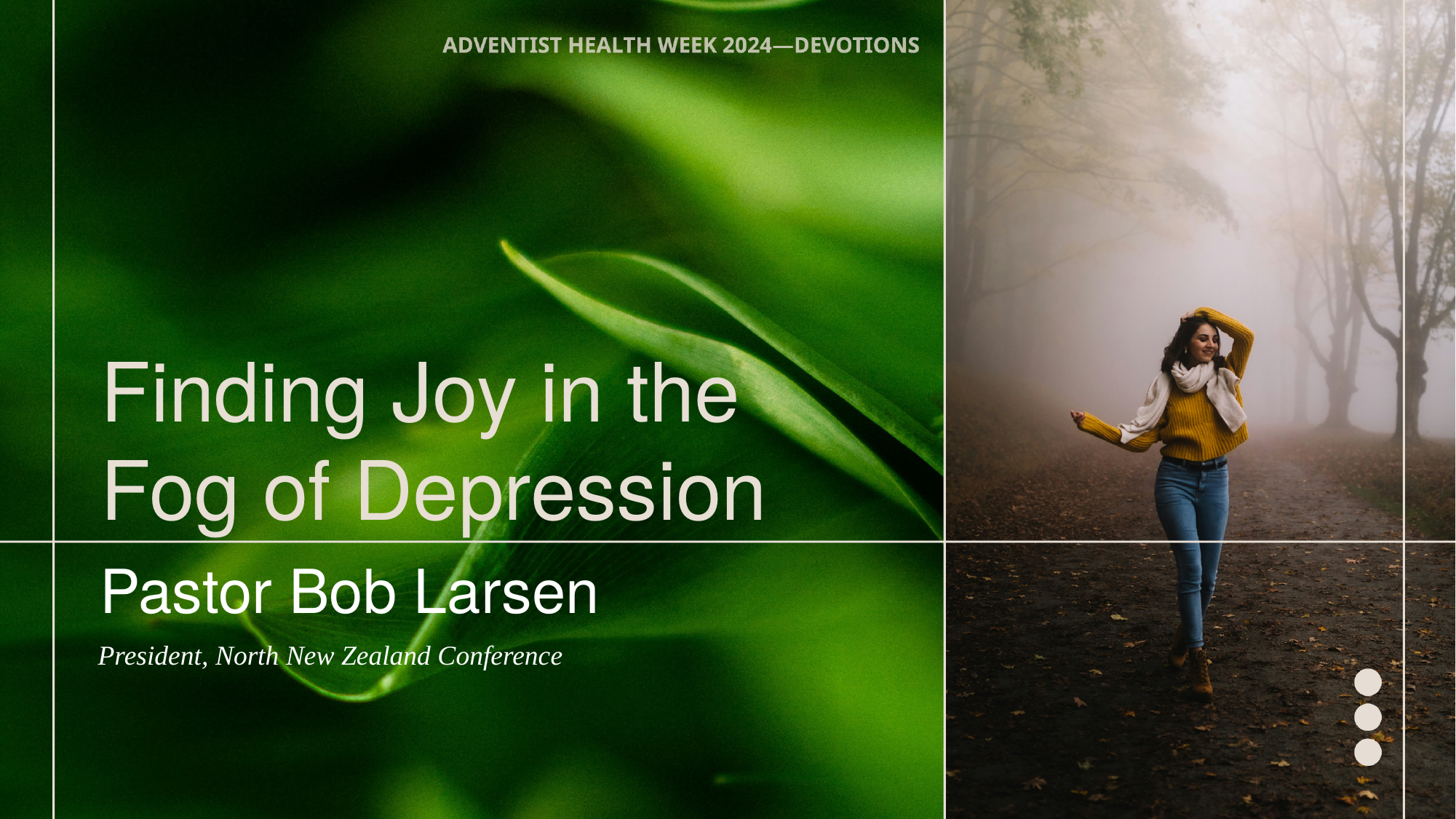

Finding Joy in the
Fog of Depression
Pastor Bob Larsen
President, North New Zealand Conference